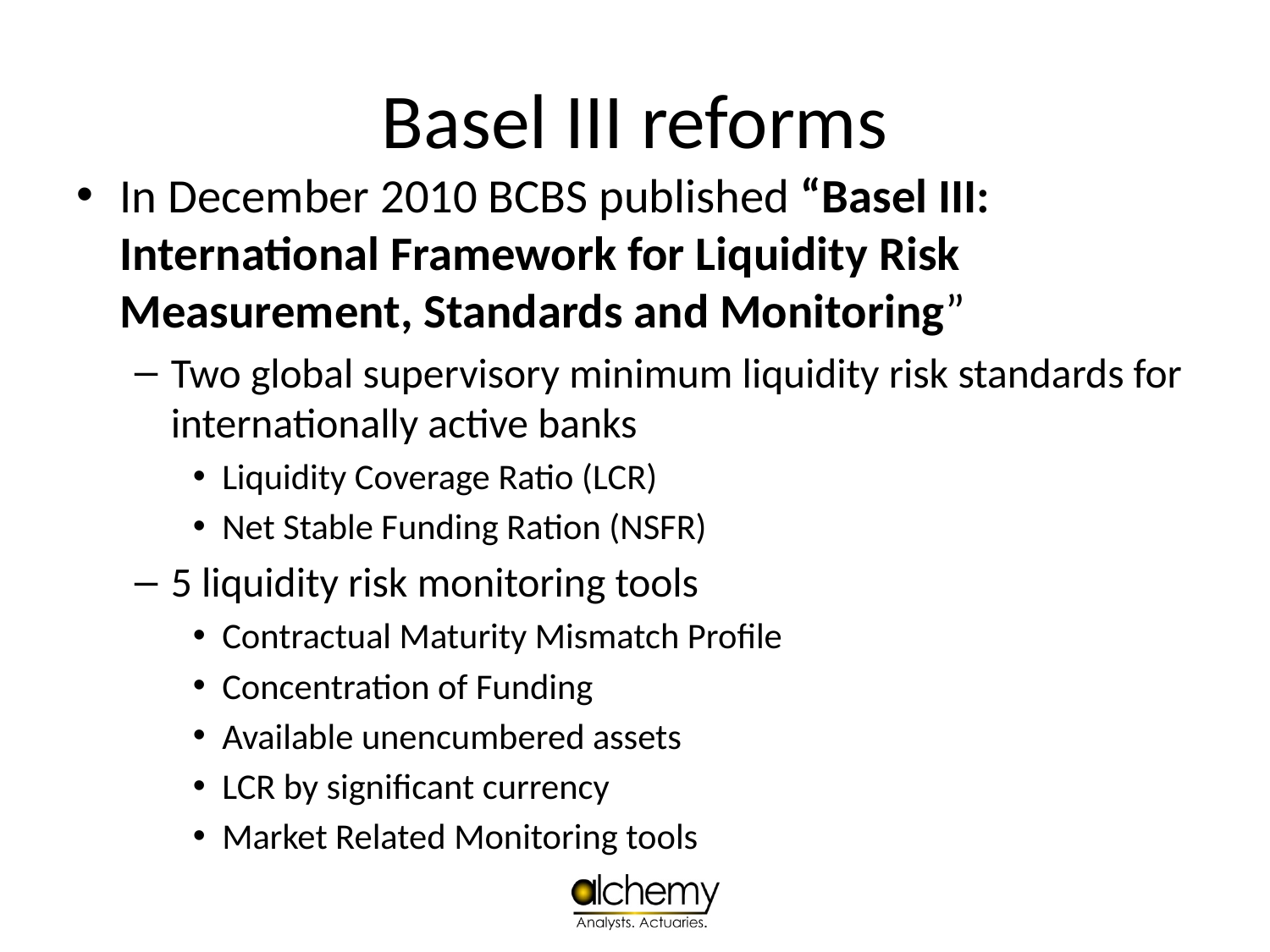

# Basel III reforms
In December 2010 BCBS published “Basel III: International Framework for Liquidity Risk Measurement, Standards and Monitoring”
Two global supervisory minimum liquidity risk standards for internationally active banks
Liquidity Coverage Ratio (LCR)
Net Stable Funding Ration (NSFR)
5 liquidity risk monitoring tools
Contractual Maturity Mismatch Profile
Concentration of Funding
Available unencumbered assets
LCR by significant currency
Market Related Monitoring tools